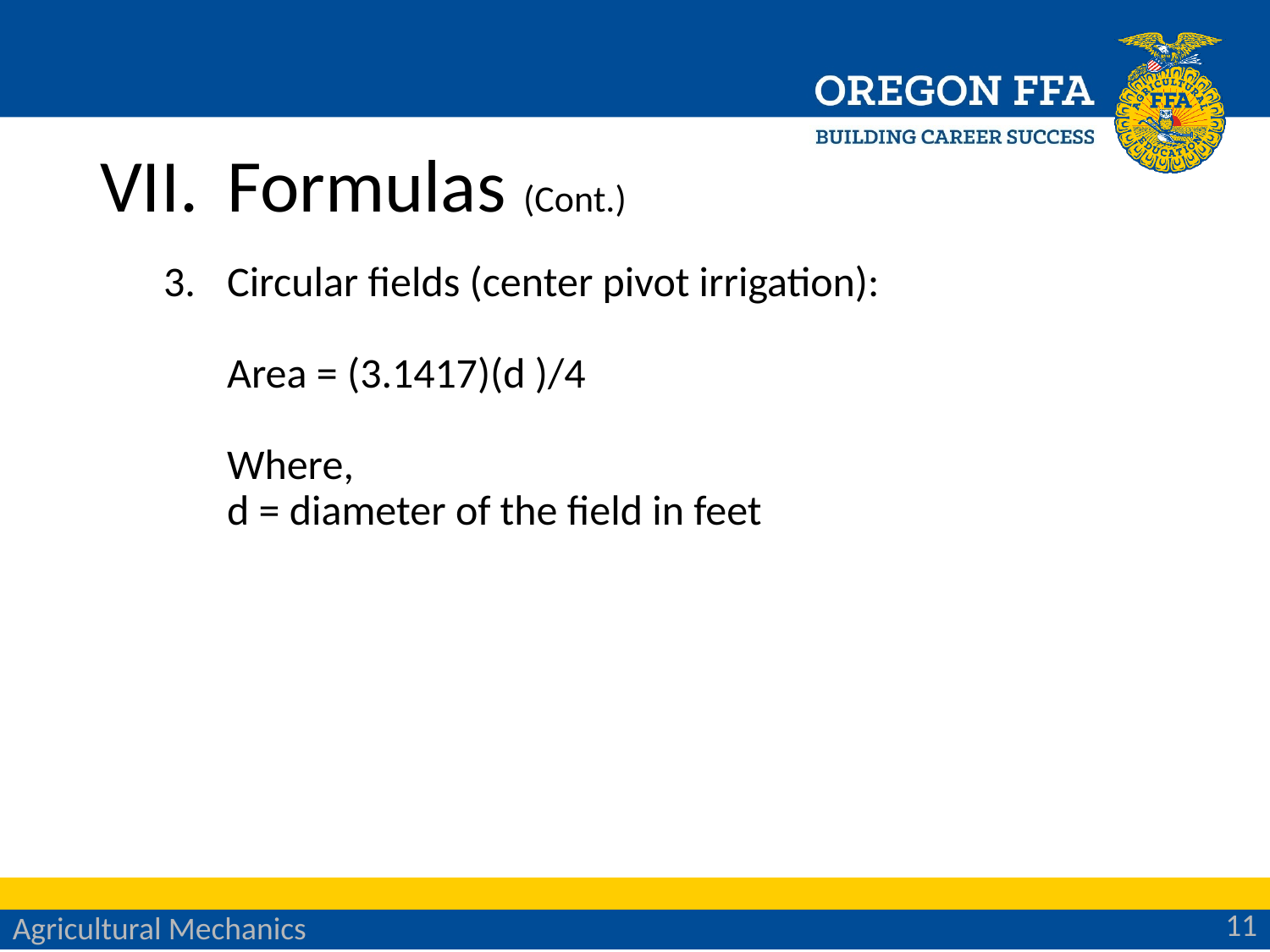

# Formulas (Cont.)
Circular fields (center pivot irrigation):
Area = (3.1417)(d )/4
Where,
d = diameter of the field in feet
11
Agricultural Mechanics